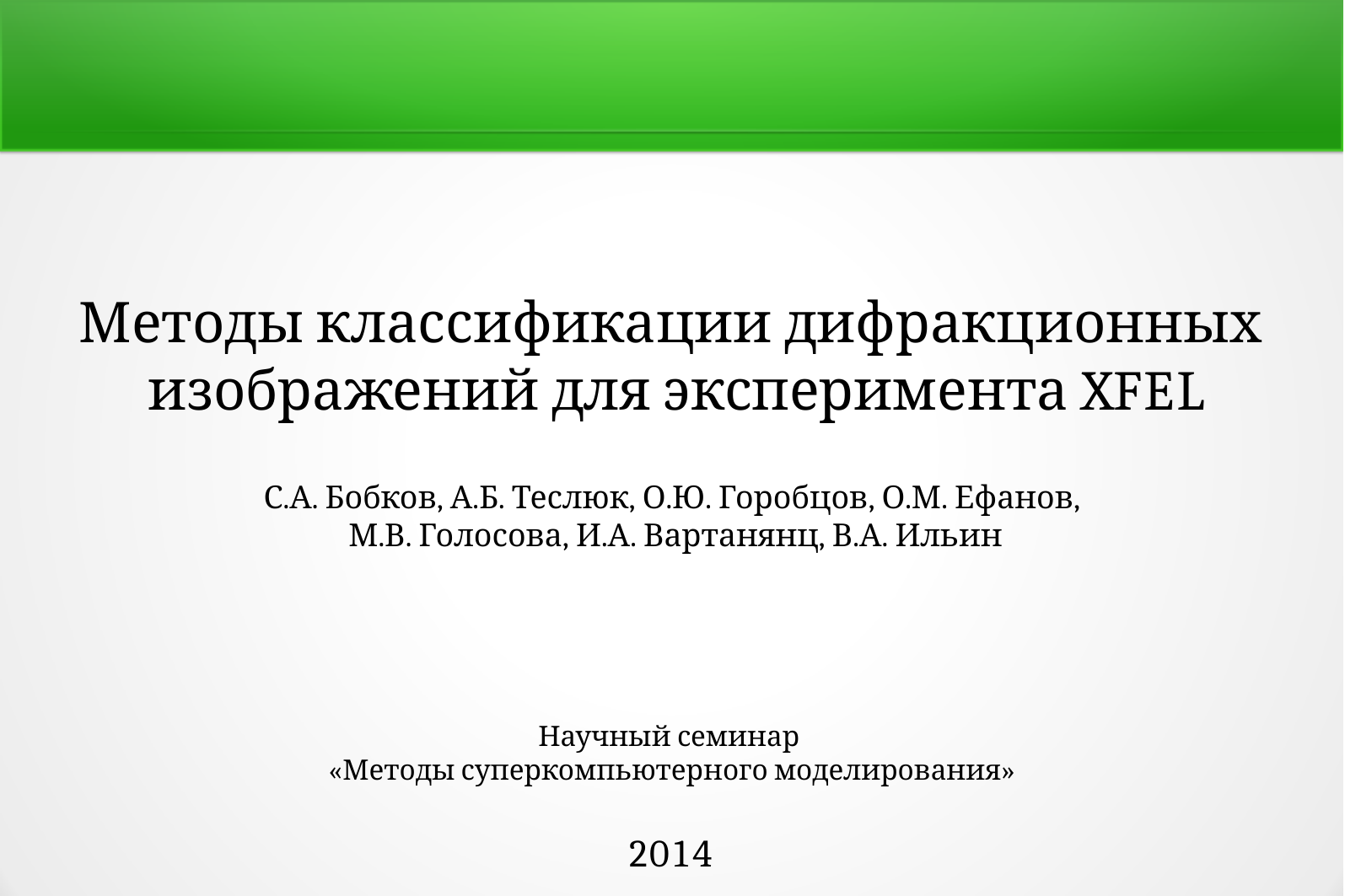

Методы классификации дифракционных
изображений для эксперимента XFEL

С.А. Бобков, А.Б. Теслюк, О.Ю. Горобцов, О.М. Ефанов,
 М.В. Голосова, И.А. Вартанянц, В.А. Ильин

Научный семинар
«Методы суперкомпьютерного моделирования»
2014